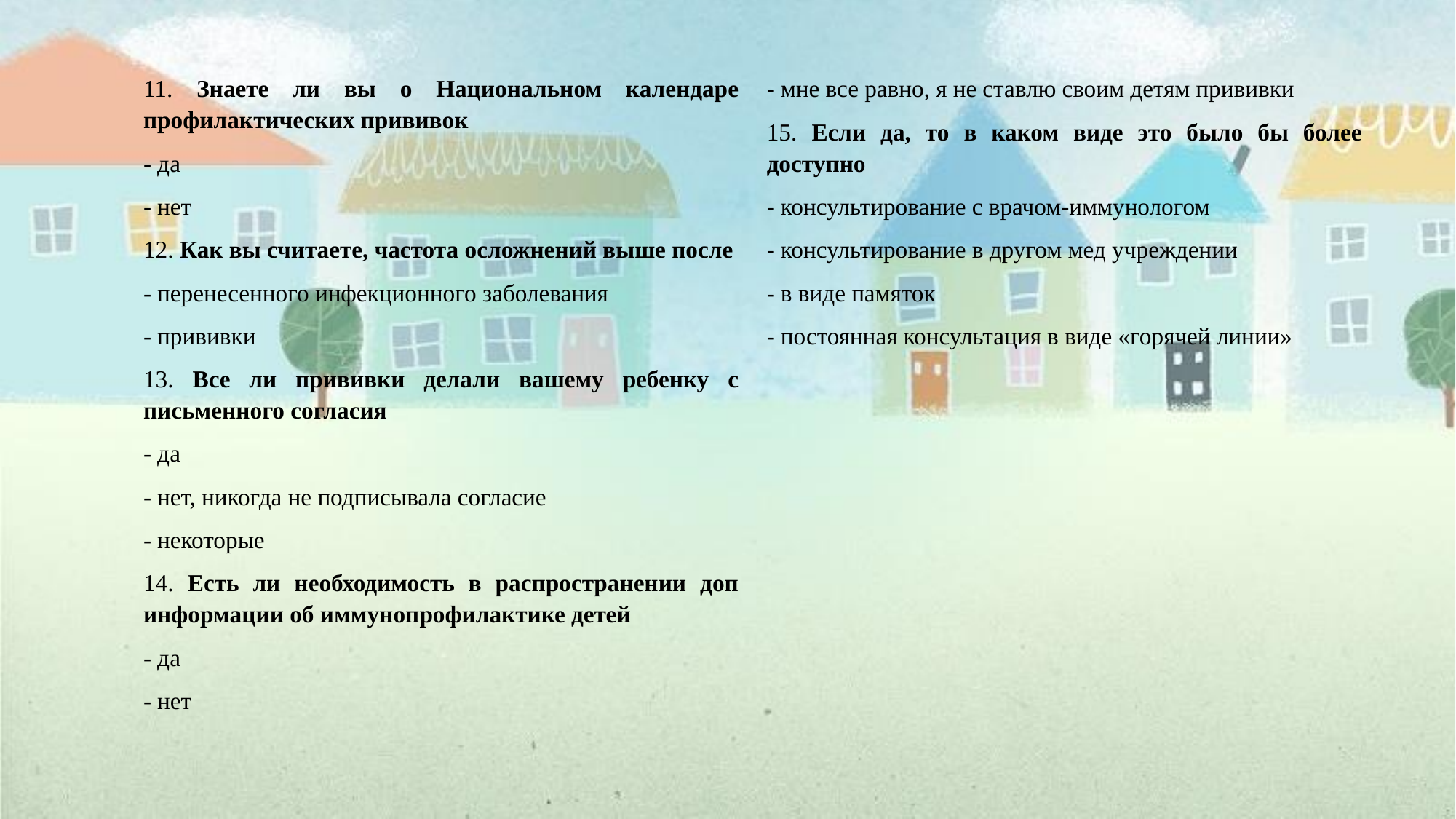

11. Знаете ли вы о Национальном календаре профилактических прививок
- да
- нет
12. Как вы считаете, частота осложнений выше после
- перенесенного инфекционного заболевания
- прививки
13. Все ли прививки делали вашему ребенку с письменного согласия
- да
- нет, никогда не подписывала согласие
- некоторые
14. Есть ли необходимость в распространении доп информации об иммунопрофилактике детей
- да
- нет
- мне все равно, я не ставлю своим детям прививки
15. Если да, то в каком виде это было бы более доступно
- консультирование с врачом-иммунологом
- консультирование в другом мед учреждении
- в виде памяток
- постоянная консультация в виде «горячей линии»